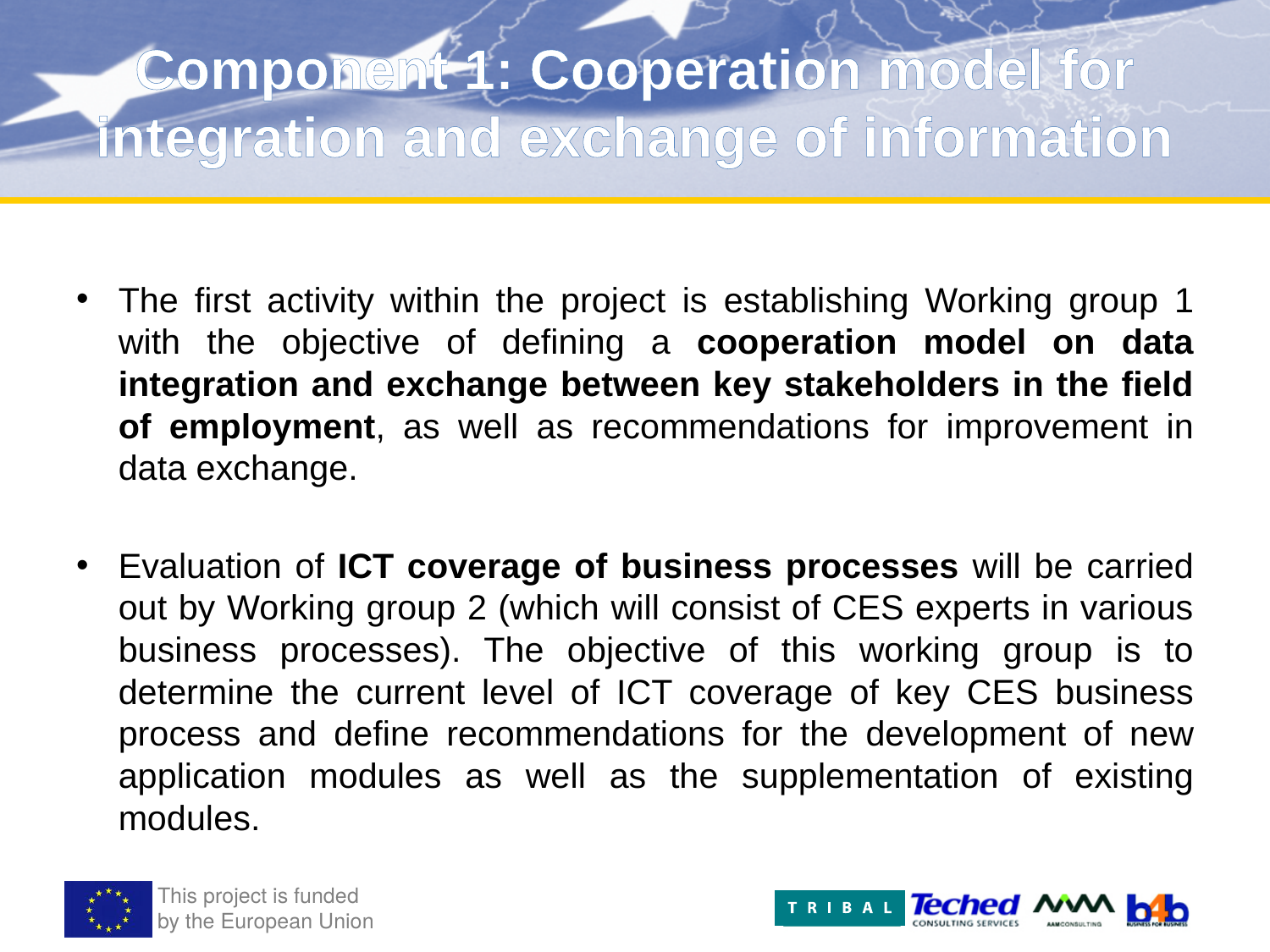

# Component 1: Cooperation model for integration and exchange of information

The first activity within the project is establishing Working group 1 with the objective of defining a cooperation model on data integration and exchange between key stakeholders in the field of employment, as well as recommendations for improvement in data exchange.

Evaluation of ICT coverage of business processes will be carried out by Working group 2 (which will consist of CES experts in various business processes). The objective of this working group is to determine the current level of ICT coverage of key CES business process and define recommendations for the development of new application modules as well as the supplementation of existing modules.